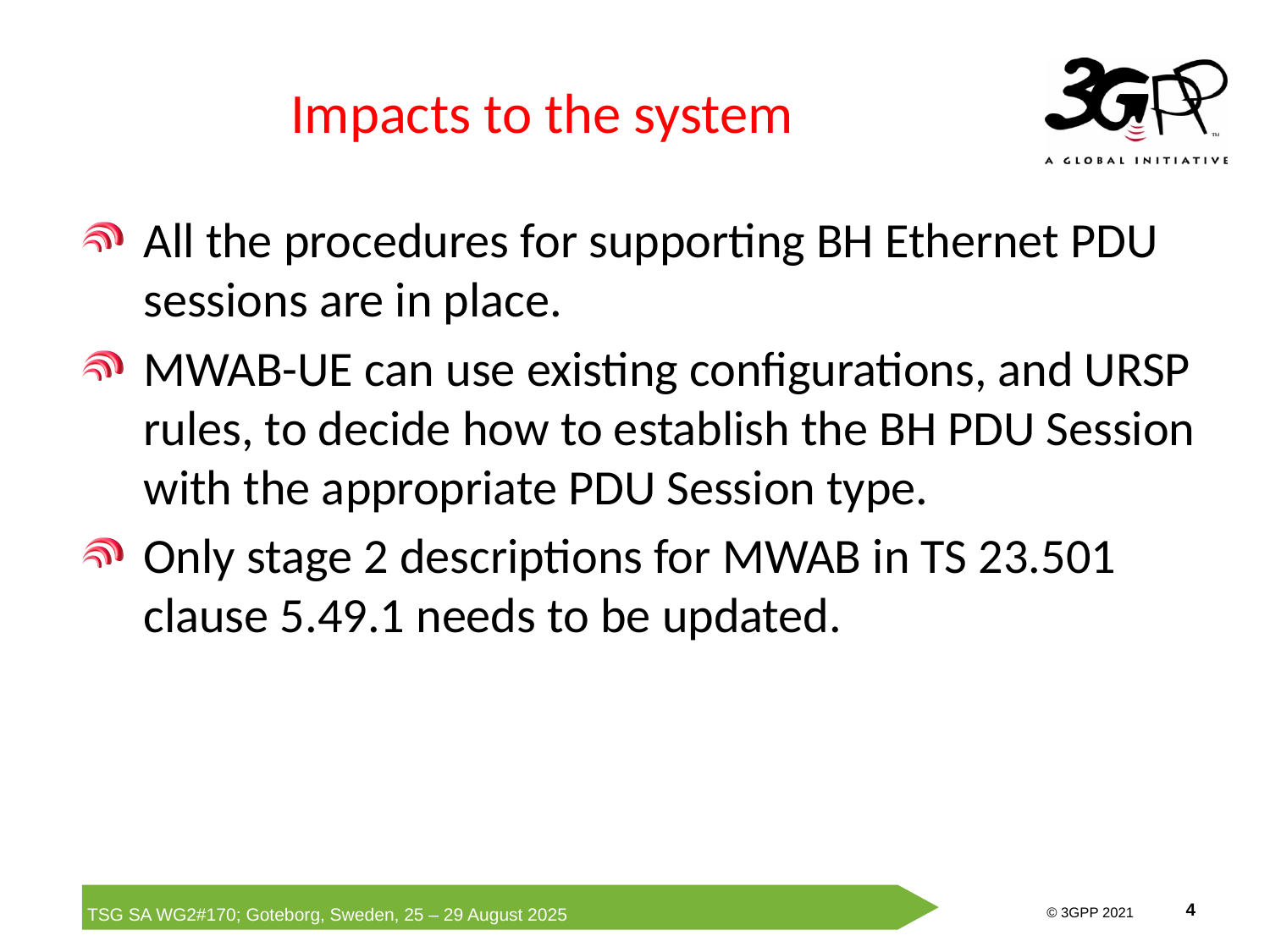

# Impacts to the system
All the procedures for supporting BH Ethernet PDU sessions are in place.
MWAB-UE can use existing configurations, and URSP rules, to decide how to establish the BH PDU Session with the appropriate PDU Session type.
Only stage 2 descriptions for MWAB in TS 23.501 clause 5.49.1 needs to be updated.